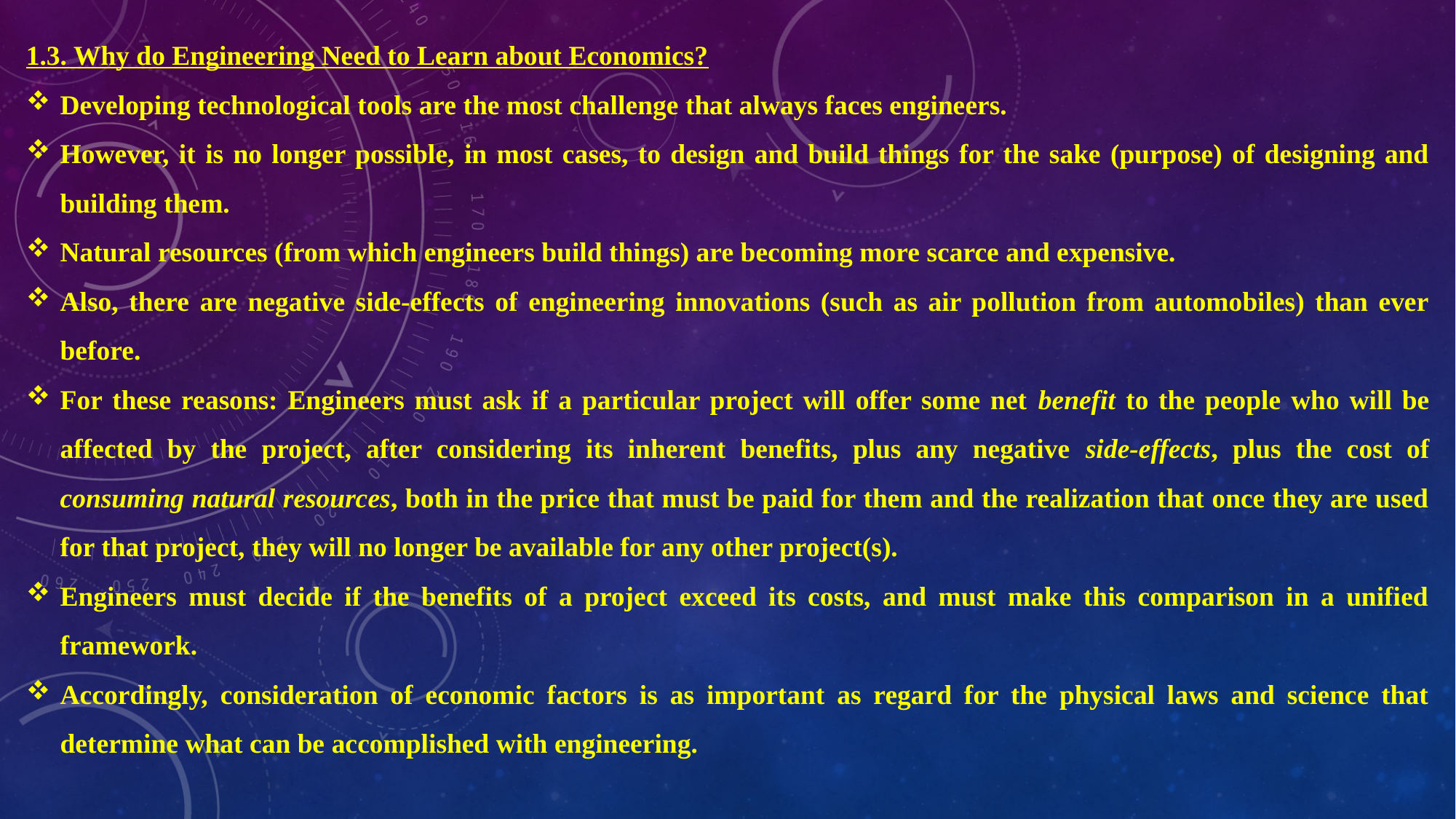

1.3. Why do Engineering Need to Learn about Economics?
Developing technological tools are the most challenge that always faces engineers.
However, it is no longer possible, in most cases, to design and build things for the sake (purpose) of designing and building them.
Natural resources (from which engineers build things) are becoming more scarce and expensive.
Also, there are negative side-effects of engineering innovations (such as air pollution from automobiles) than ever before.
For these reasons: Engineers must ask if a particular project will offer some net benefit to the people who will be affected by the project, after considering its inherent benefits, plus any negative side-effects, plus the cost of consuming natural resources, both in the price that must be paid for them and the realization that once they are used for that project, they will no longer be available for any other project(s).
Engineers must decide if the benefits of a project exceed its costs, and must make this comparison in a unified framework.
Accordingly, consideration of economic factors is as important as regard for the physical laws and science that determine what can be accomplished with engineering.